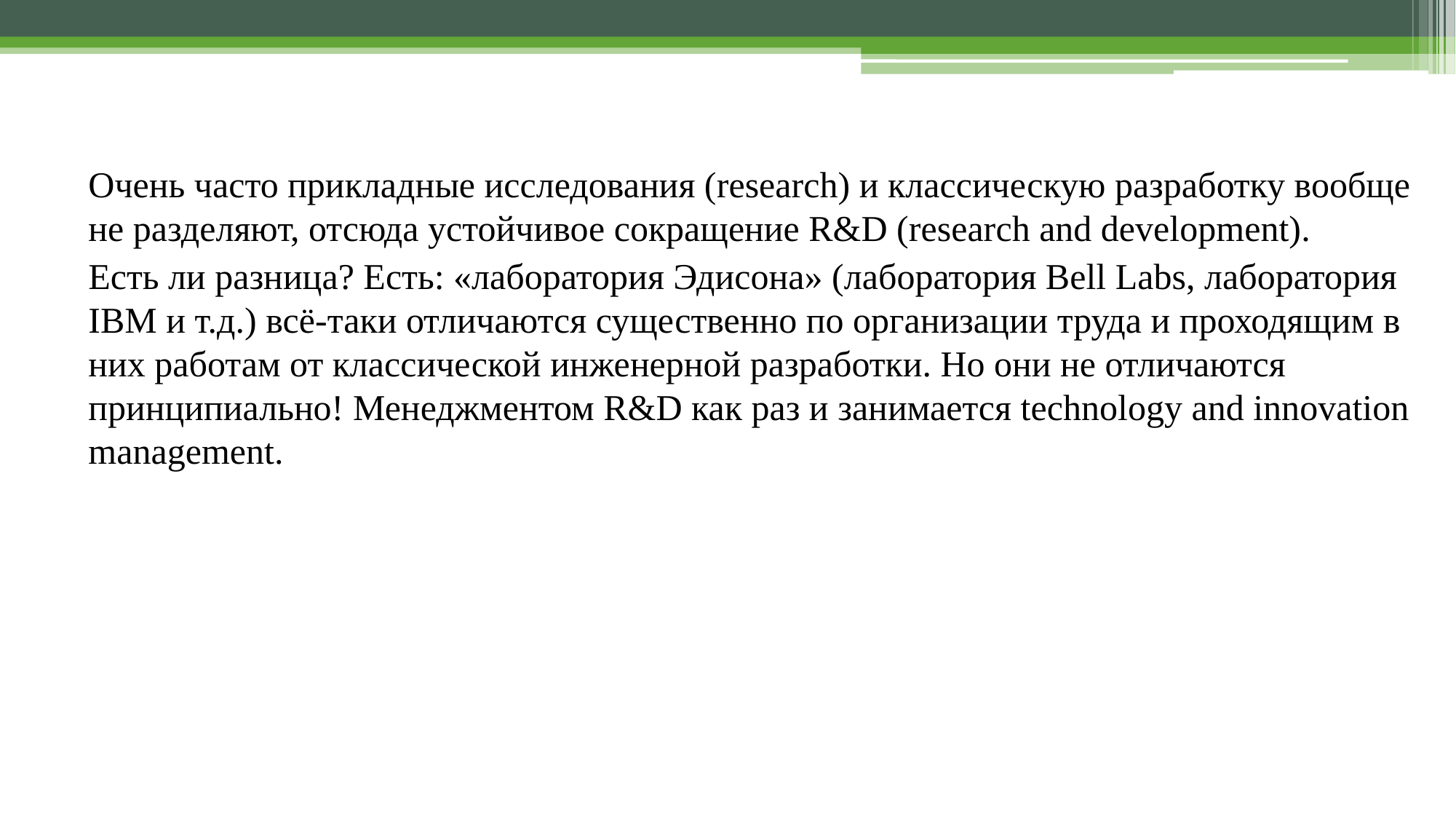

Очень часто прикладные исследования (research) и классическую разработку вообще не разделяют, отсюда устойчивое сокращение R&D (research and development).
Есть ли разница? Есть: «лаборатория Эдисона» (лаборатория Bell Labs, лаборатория IBM и т.д.) всё-таки отличаются существенно по организации труда и проходящим в них работам от классической инженерной разработки. Но они не отличаются принципиально! Менеджментом R&D как раз и занимается technology and innovation management.